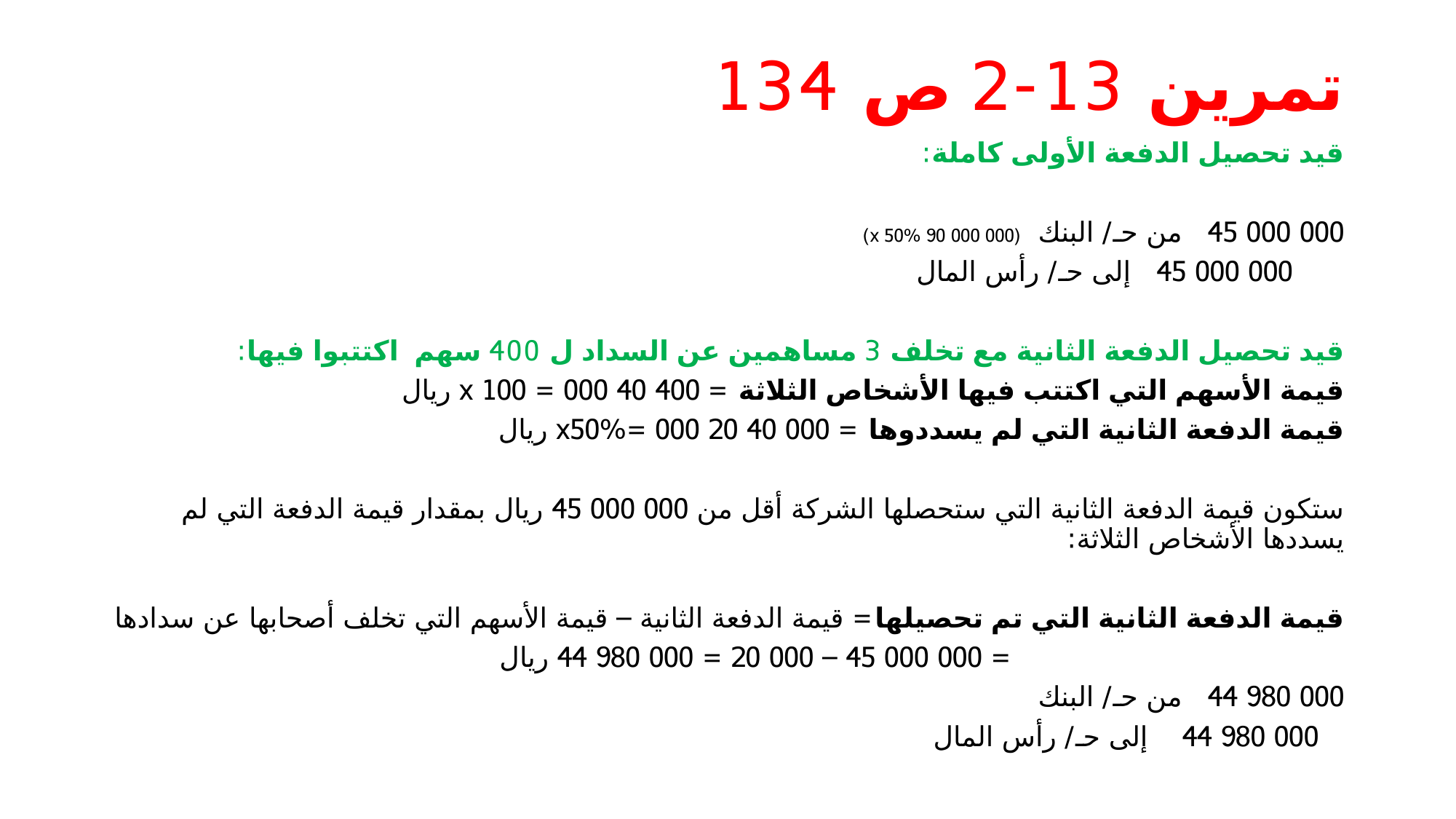

# تمرين 13-2 ص 134
قيد تحصيل الدفعة الأولى كاملة:

000 000 45   من حـ/ البنك  (000 000 90 x 50%)
      000 000 45   إلى حـ/ رأس المال

قيد تحصيل الدفعة الثانية مع تخلف 3 مساهمين عن السداد ل 400 سهم  اكتتبوا فيها:
قيمة الأسهم التي اكتتب فيها الأشخاص الثلاثة = 400 x 100 = 000 40 ريال
قيمة الدفعة الثانية التي لم يسددوها = 000 40 x50%= 000 20 ريال

ستكون قيمة الدفعة الثانية التي ستحصلها الشركة أقل من 000 000 45 ريال بمقدار قيمة الدفعة التي لم يسددها الأشخاص الثلاثة:

قيمة الدفعة الثانية التي تم تحصيلها= قيمة الدفعة الثانية – قيمة الأسهم التي تخلف أصحابها عن سدادها
                                       = 000 000 45 – 000 20 = 000 980 44 ريال
000 980 44   من حـ/ البنك
   000 980 44    إلى حـ/ رأس المال